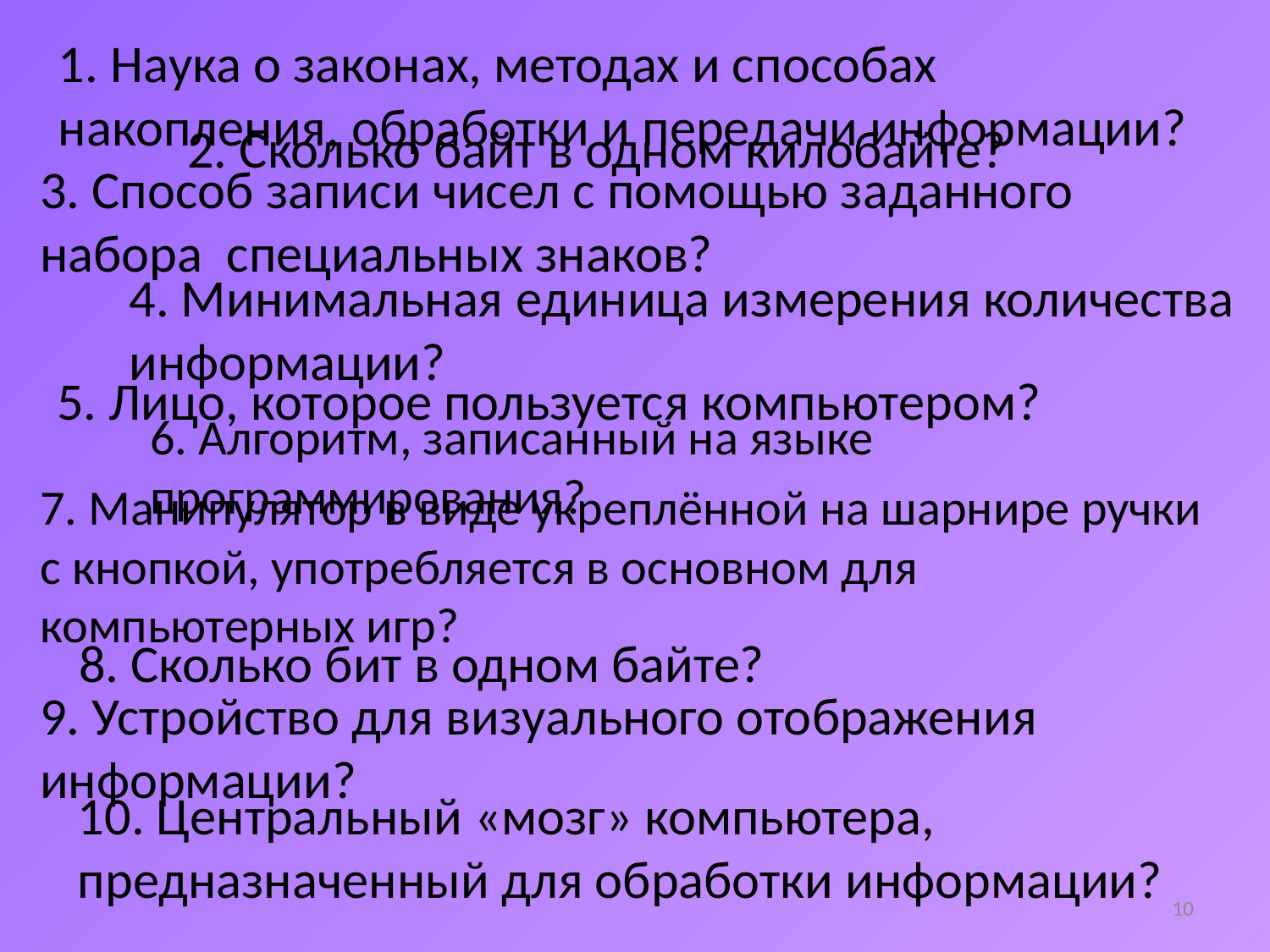

1. Наука о законах, методах и способах накопления, обработки и передачи информации?
2. Сколько байт в одном килобайте?
3. Способ записи чисел с помощью заданного набора  специальных знаков?

4. Минимальная единица измерения количества информации?
5. Лицо, которое пользуется компьютером?
6. Алгоритм, записанный на языке программирования?
7. Манипулятор в виде укреплённой на шарнире ручки с кнопкой, употребляется в основном для компьютерных игр?
8. Сколько бит в одном байте?
9. Устройство для визуального отображения информации?
10. Центральный «мозг» компьютера, предназначенный для обработки информации?
10